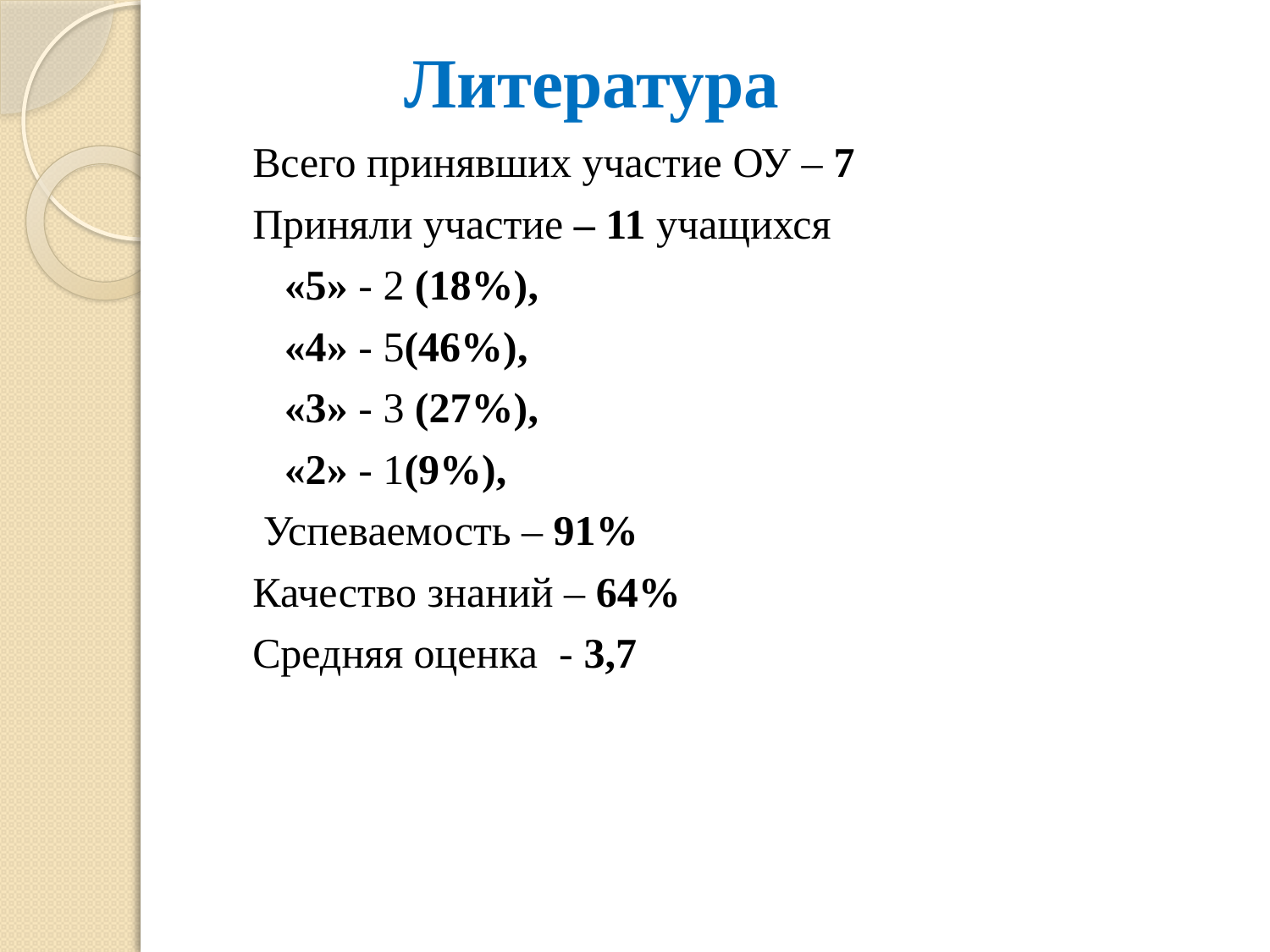

# Литература
Всего принявших участие ОУ – 7
Приняли участие – 11 учащихся
   «5» - 2 (18%),
   «4» - 5(46%),
   «3» - 3 (27%),
   «2» - 1(9%),
 Успеваемость – 91%
Качество знаний – 64%
Средняя оценка  - 3,7